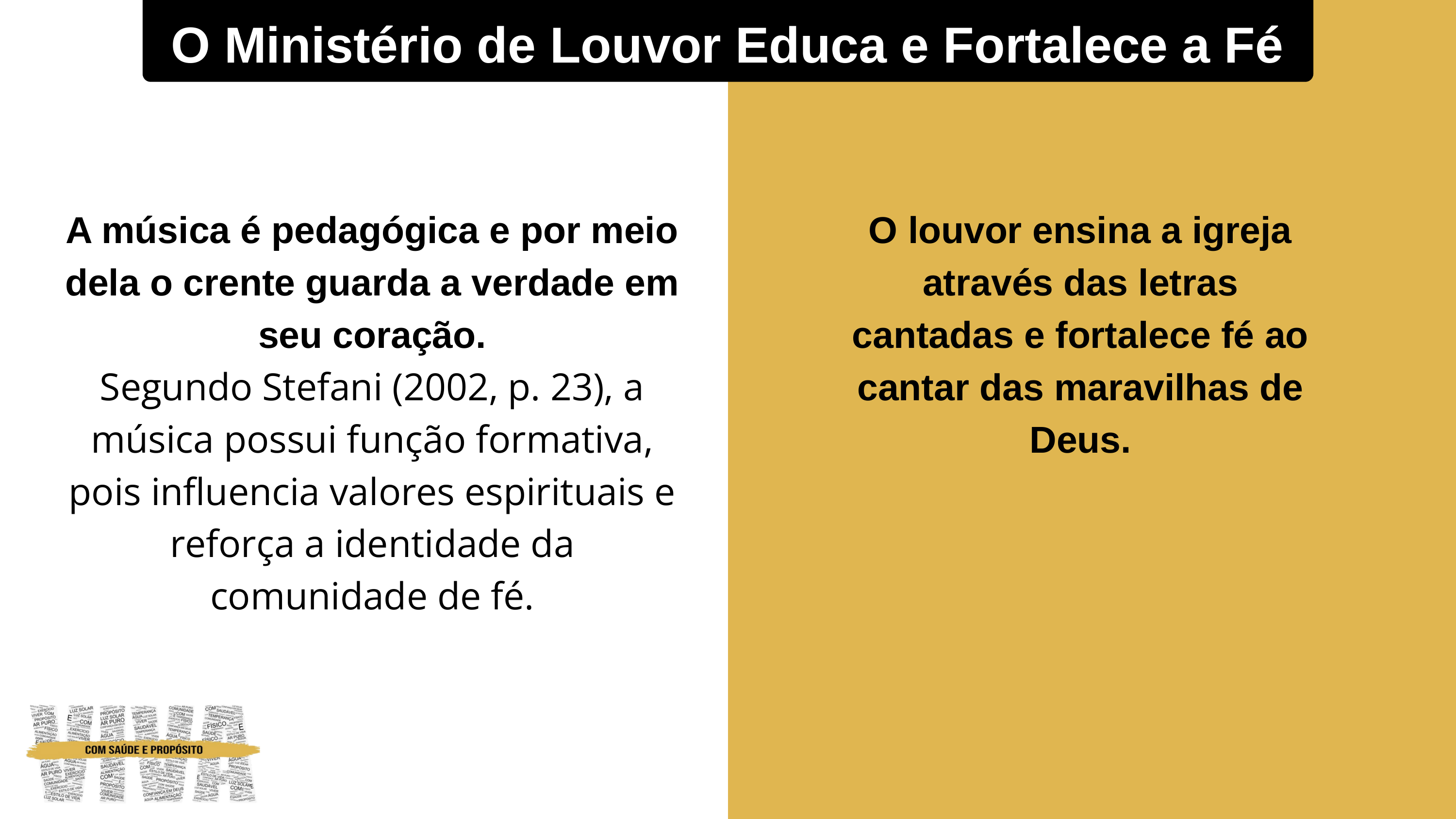

O Ministério de Louvor Educa e Fortalece a Fé
A música é pedagógica e por meio dela o crente guarda a verdade em seu coração.
Segundo Stefani (2002, p. 23), a música possui função formativa, pois influencia valores espirituais e reforça a identidade da comunidade de fé.
O louvor ensina a igreja através das letras cantadas e fortalece fé ao cantar das maravilhas de Deus.